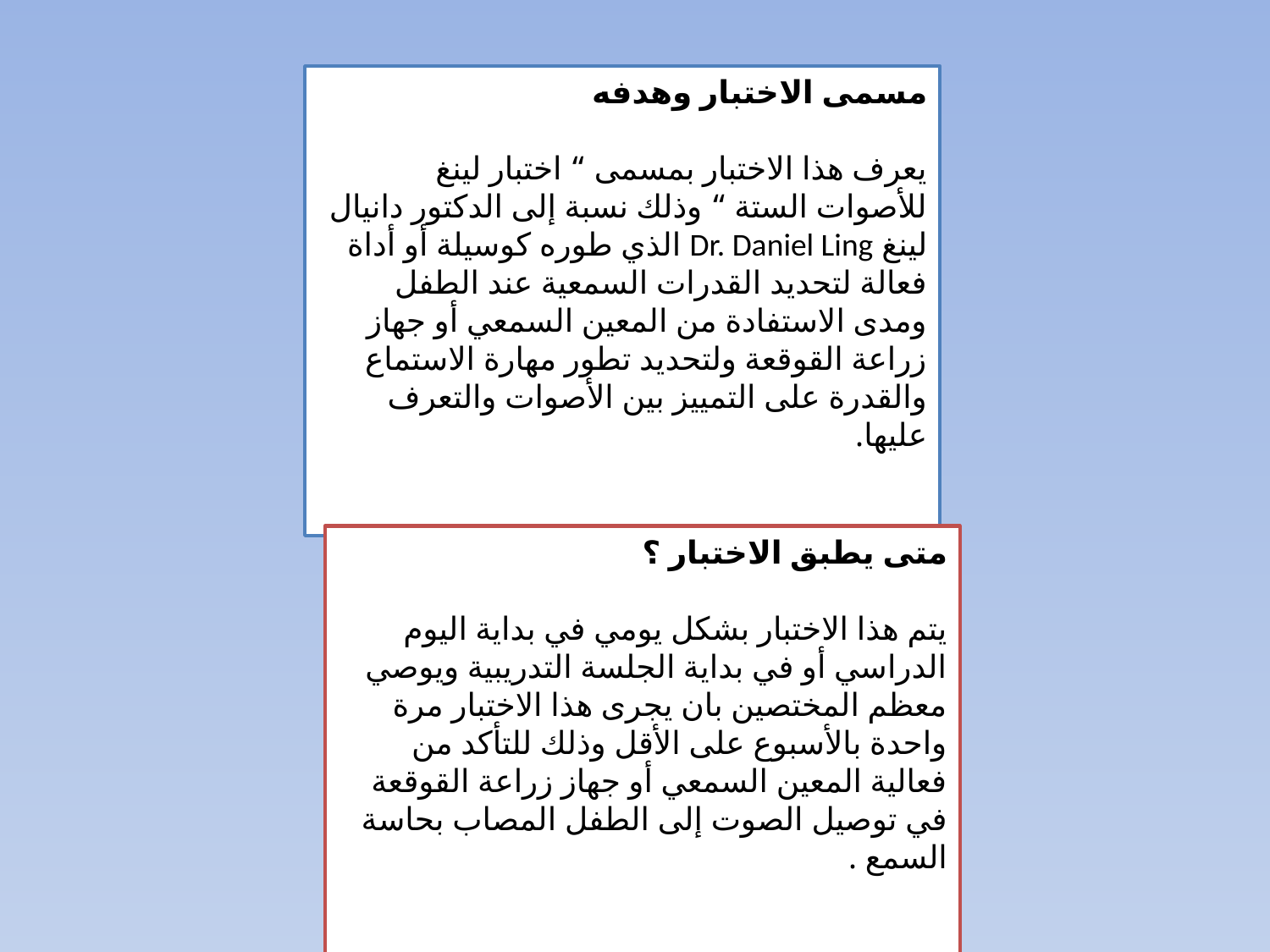

مسمى الاختبار وهدفه
يعرف هذا الاختبار بمسمى “ اختبار لينغ للأصوات الستة “ وذلك نسبة إلى الدكتور دانيال لينغ Dr. Daniel Ling الذي طوره كوسيلة أو أداة فعالة لتحديد القدرات السمعية عند الطفل ومدى الاستفادة من المعين السمعي أو جهاز زراعة القوقعة ولتحديد تطور مهارة الاستماع والقدرة على التمييز بين الأصوات والتعرف عليها.
متى يطبق الاختبار ؟
يتم هذا الاختبار بشكل يومي في بداية اليوم الدراسي أو في بداية الجلسة التدريبية ويوصي معظم المختصين بان يجرى هذا الاختبار مرة واحدة بالأسبوع على الأقل وذلك للتأكد من فعالية المعين السمعي أو جهاز زراعة القوقعة في توصيل الصوت إلى الطفل المصاب بحاسة السمع .